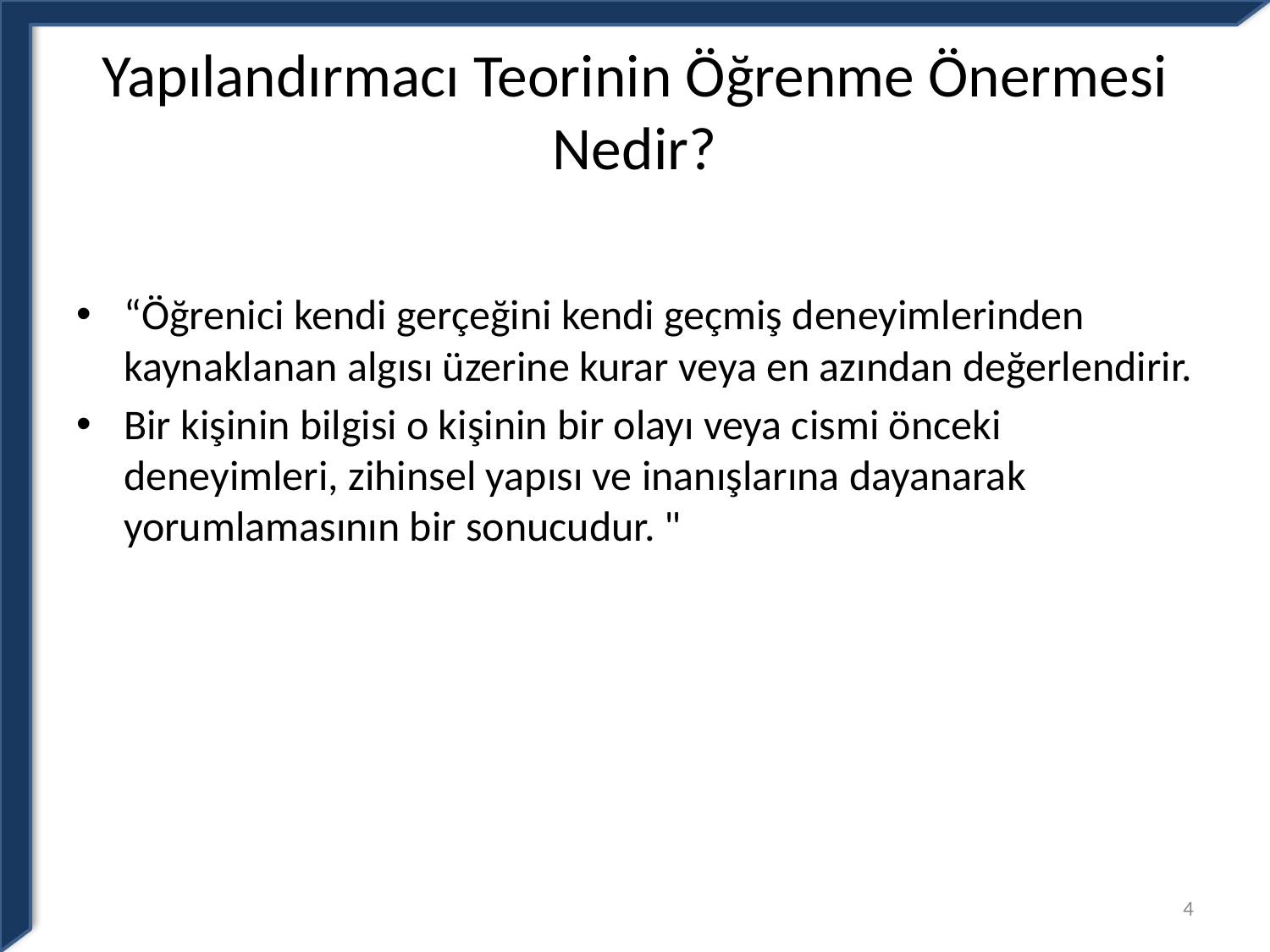

Yapılandırmacı Teorinin Öğrenme Önermesi Nedir?

“Öğrenici kendi gerçeğini kendi geçmiş deneyimlerinden kaynaklanan algısı üzerine kurar veya en azından değerlendirir.
Bir kişinin bilgisi o kişinin bir olayı veya cismi önceki deneyimleri, zihinsel yapısı ve inanışlarına dayanarak yorumlamasının bir sonucudur. "
4